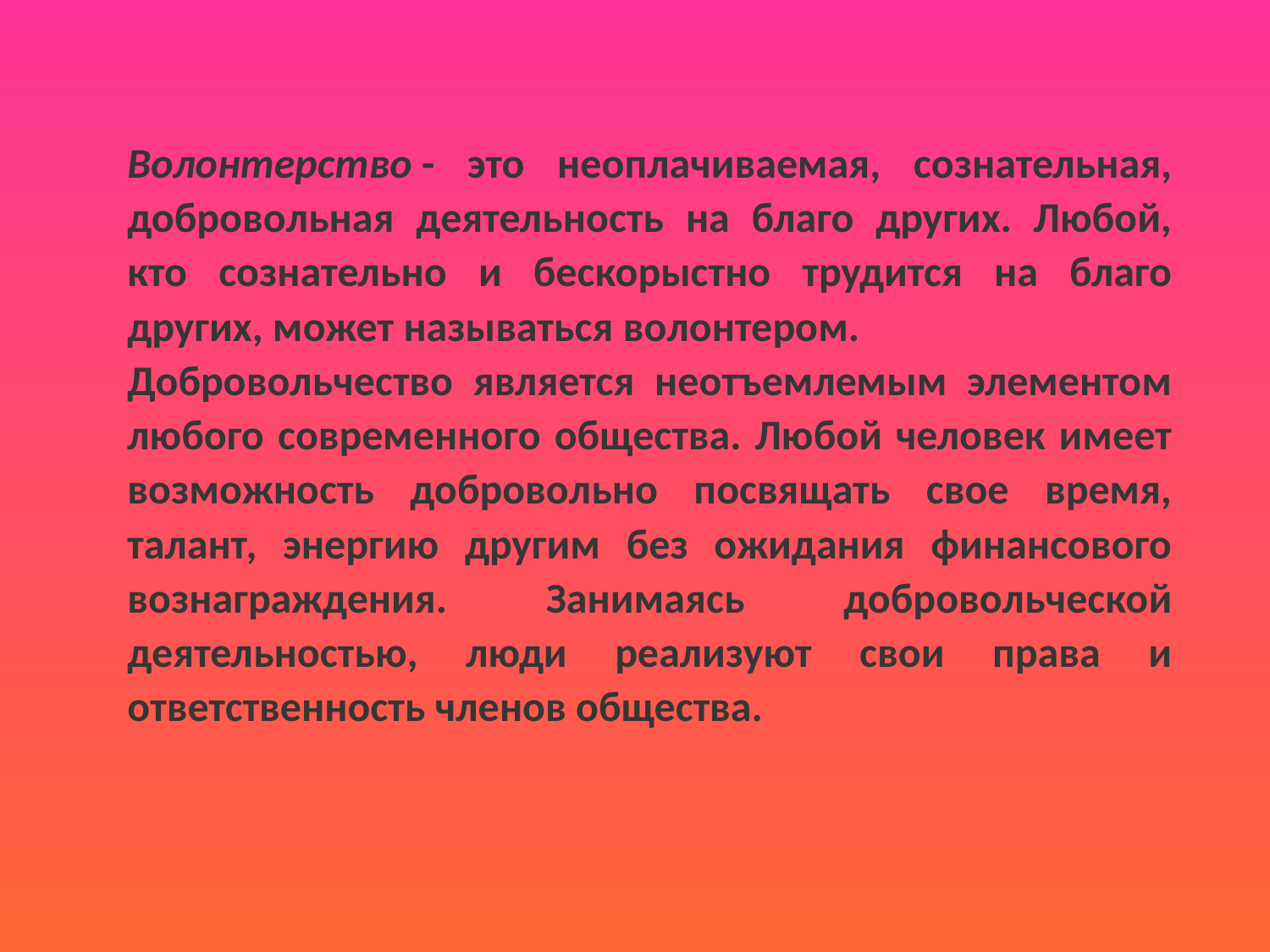

Волонтерство - это неоплачиваемая, сознательная, добровольная деятельность на благо других. Любой, кто сознательно и бескорыстно трудится на благо других, может называться волонтером.
Добровольчество является неотъемлемым элементом любого современного общества. Любой человек имеет возможность добровольно посвящать свое время, талант, энергию другим без ожидания финансового вознаграждения. Занимаясь добровольческой деятельностью, люди реализуют свои права и ответственность членов общества.